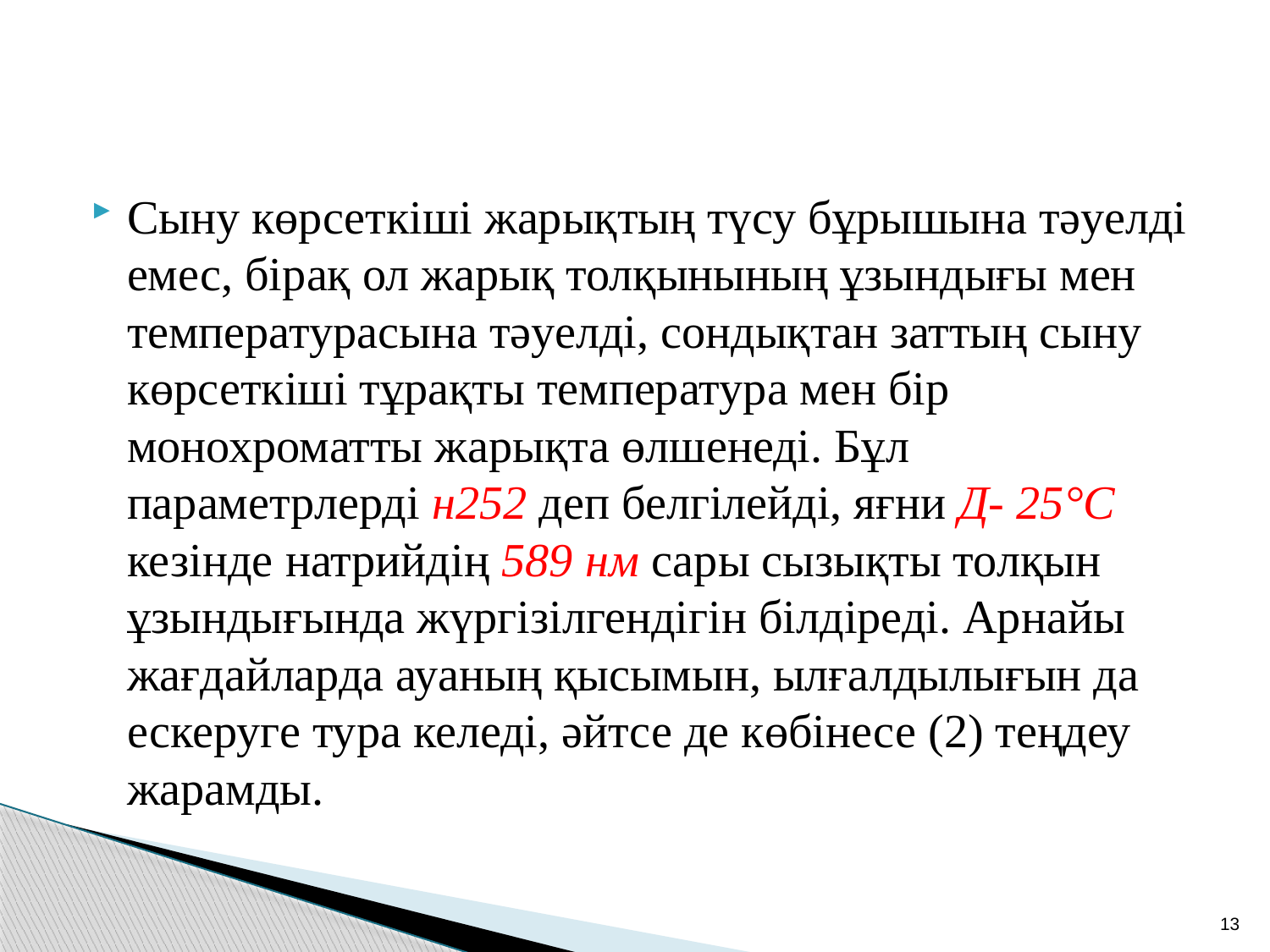

Сыну көрсеткіші жарықтың түсу бұрышына тәуелді емес, бірақ ол жарық толқынының ұзындығы мен температурасына тәуелді, сондықтан заттың сыну көрсеткіші тұрақты температура мен бір монохроматты жарықта өлшенеді. Бұл параметрлерді н252 деп белгілейді, яғни Д- 25°С кезінде натрийдің 589 нм сары сызықты толқын ұзындығында жүргізілгендігін білдіреді. Арнайы жағдайларда ауаның қысымын, ылғалдылығын да ескеруге тура келеді, әйтсе де көбінесе (2) теңдеу жарамды.
13